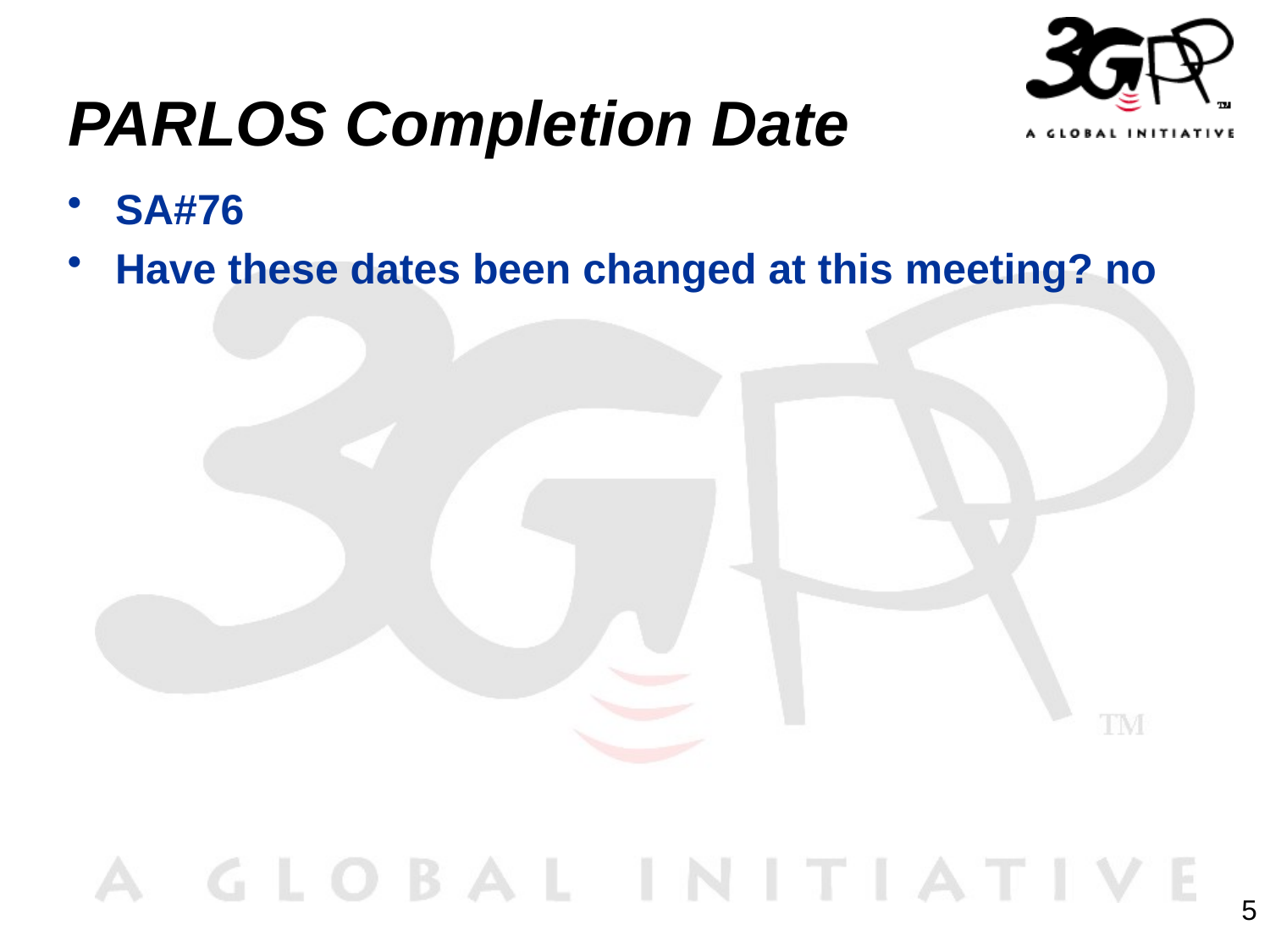

# PARLOS Completion Date
SA#76
Have these dates been changed at this meeting? no

5